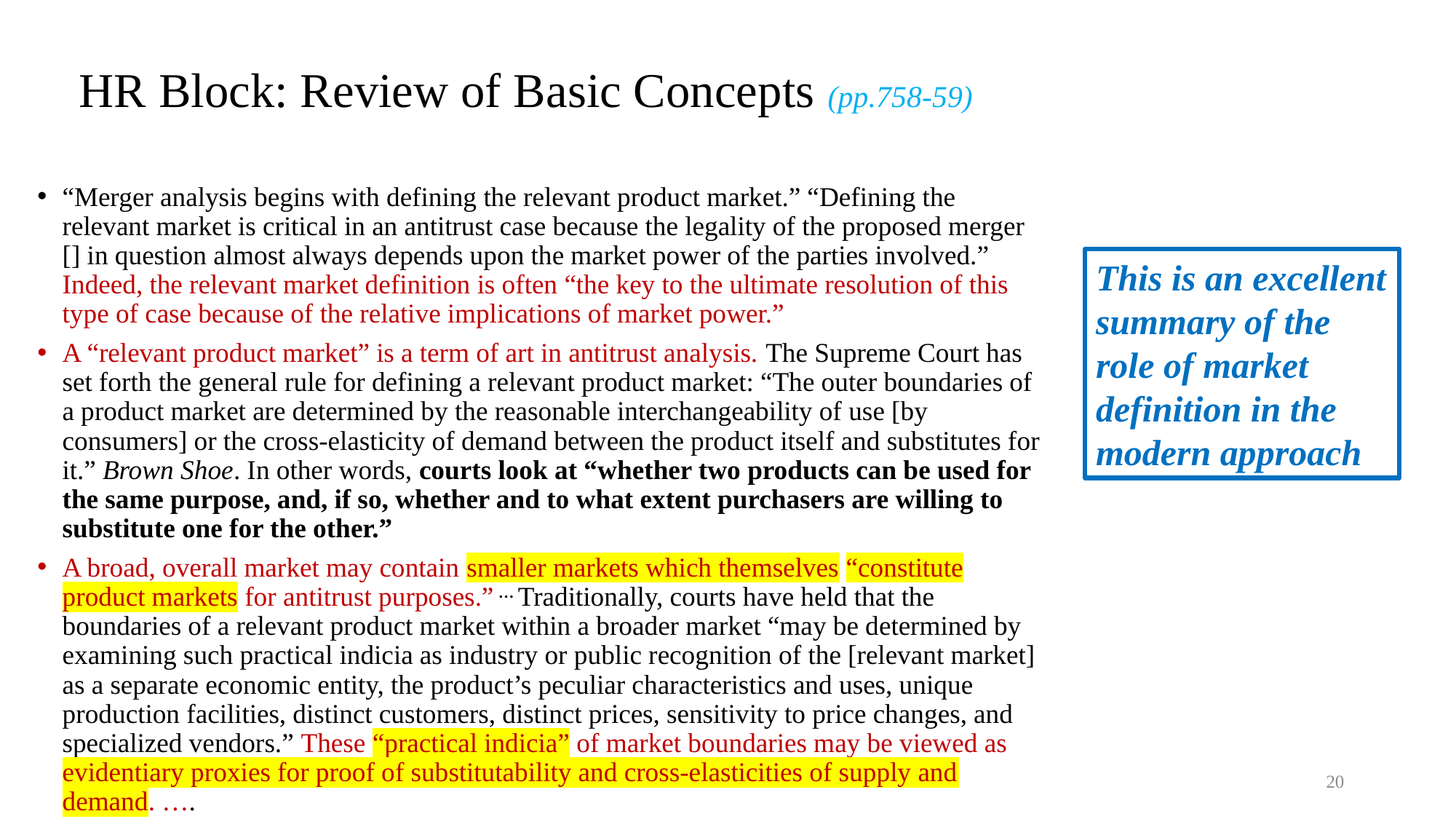

# HR Block: Review of Basic Concepts (pp.758-59)
“Merger analysis begins with defining the relevant product market.” “Defining the relevant market is critical in an antitrust case because the legality of the proposed merger [] in question almost always depends upon the market power of the parties involved.” Indeed, the relevant market definition is often “the key to the ultimate resolution of this type of case because of the relative implications of market power.”
A “relevant product market” is a term of art in antitrust analysis. The Supreme Court has set forth the general rule for defining a relevant product market: “The outer boundaries of a product market are determined by the reasonable interchangeability of use [by consumers] or the cross-elasticity of demand between the product itself and substitutes for it.” Brown Shoe. In other words, courts look at “whether two products can be used for the same purpose, and, if so, whether and to what extent purchasers are willing to substitute one for the other.”
A broad, overall market may contain smaller markets which themselves “constitute product markets for antitrust purposes.” … Traditionally, courts have held that the boundaries of a relevant product market within a broader market “may be determined by examining such practical indicia as industry or public recognition of the [relevant market] as a separate economic entity, the product’s peculiar characteristics and uses, unique production facilities, distinct customers, distinct prices, sensitivity to price changes, and specialized vendors.” These “practical indicia” of market boundaries may be viewed as evidentiary proxies for proof of substitutability and cross-elasticities of supply and demand. ….
This is an excellent summary of the role of market definition in the modern approach
20